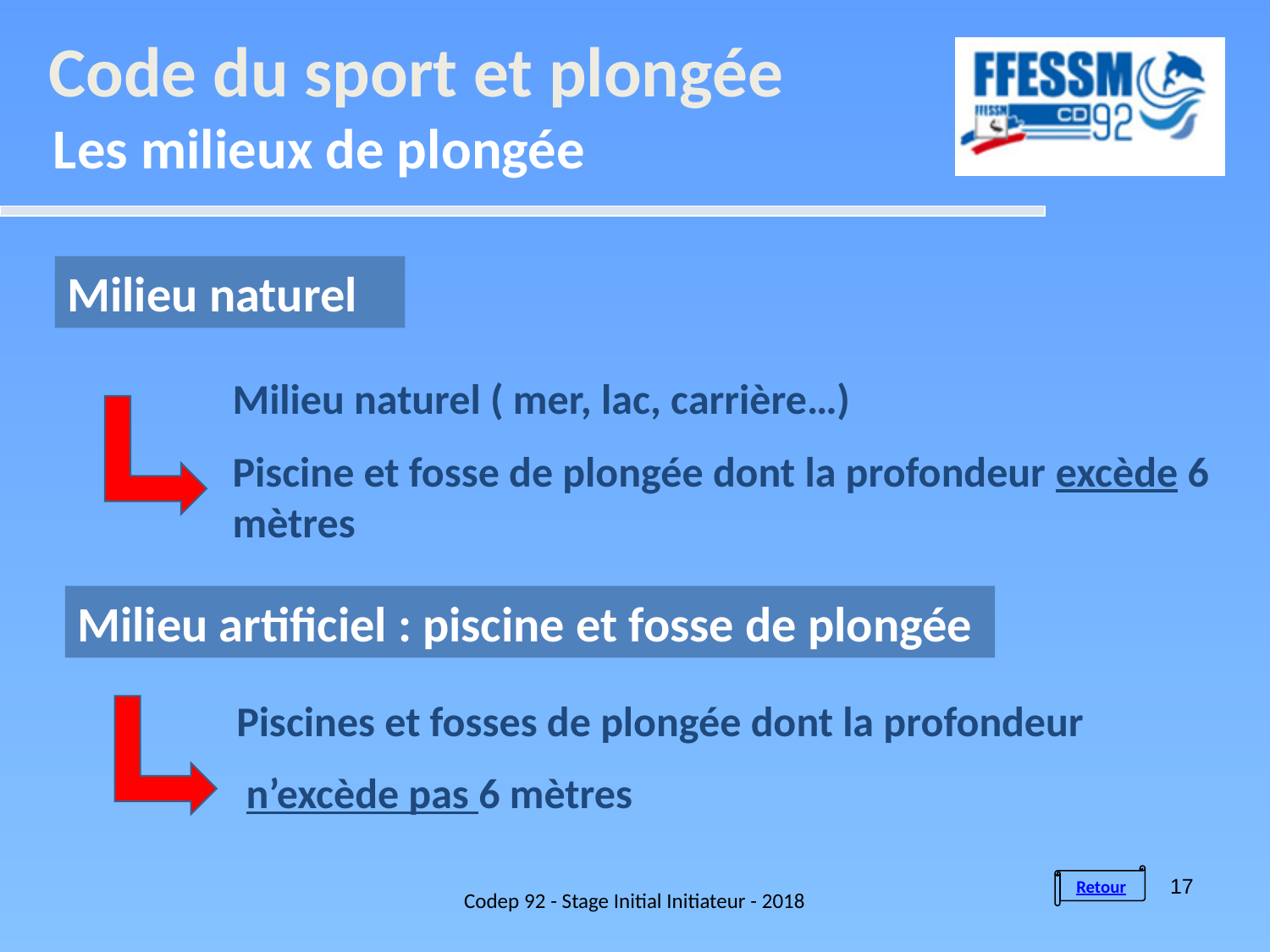

Code du sport et plongée
Les milieux de plongée
Milieu naturel
Milieu naturel ( mer, lac, carrière…)
Piscine et fosse de plongée dont la profondeur excède 6 mètres

Milieu artificiel : piscine et fosse de plongée
Piscines et fosses de plongée dont la profondeur
 n’excède pas 6 mètres

Retour
Codep 92 - Stage Initial Initiateur - 2018
17